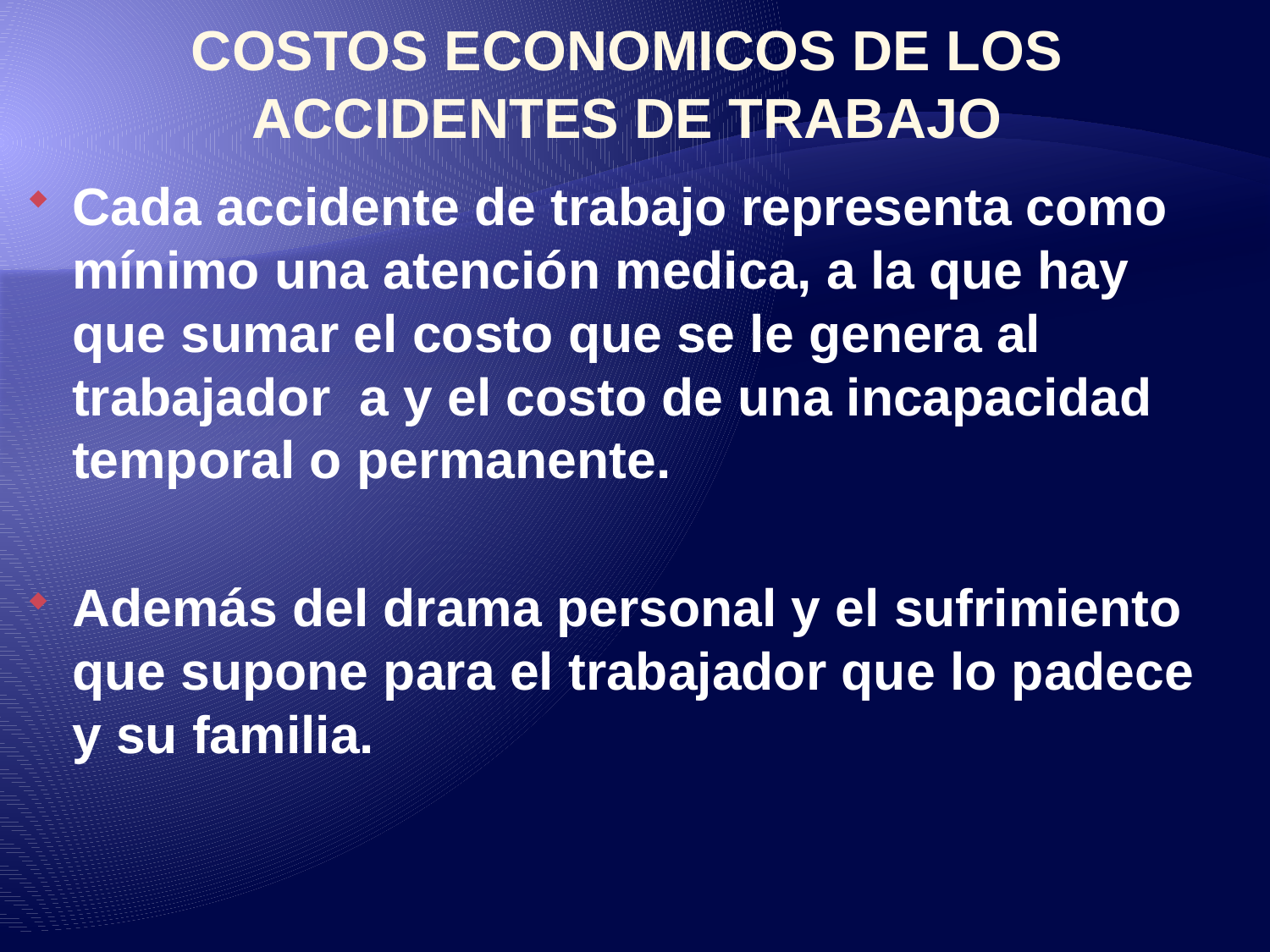

# COSTOS ECONOMICOS DE LOS ACCIDENTES DE TRABAJO
Cada accidente de trabajo representa como mínimo una atención medica, a la que hay que sumar el costo que se le genera al trabajador  a y el costo de una incapacidad temporal o permanente.

Además del drama personal y el sufrimiento que supone para el trabajador que lo padece y su familia.